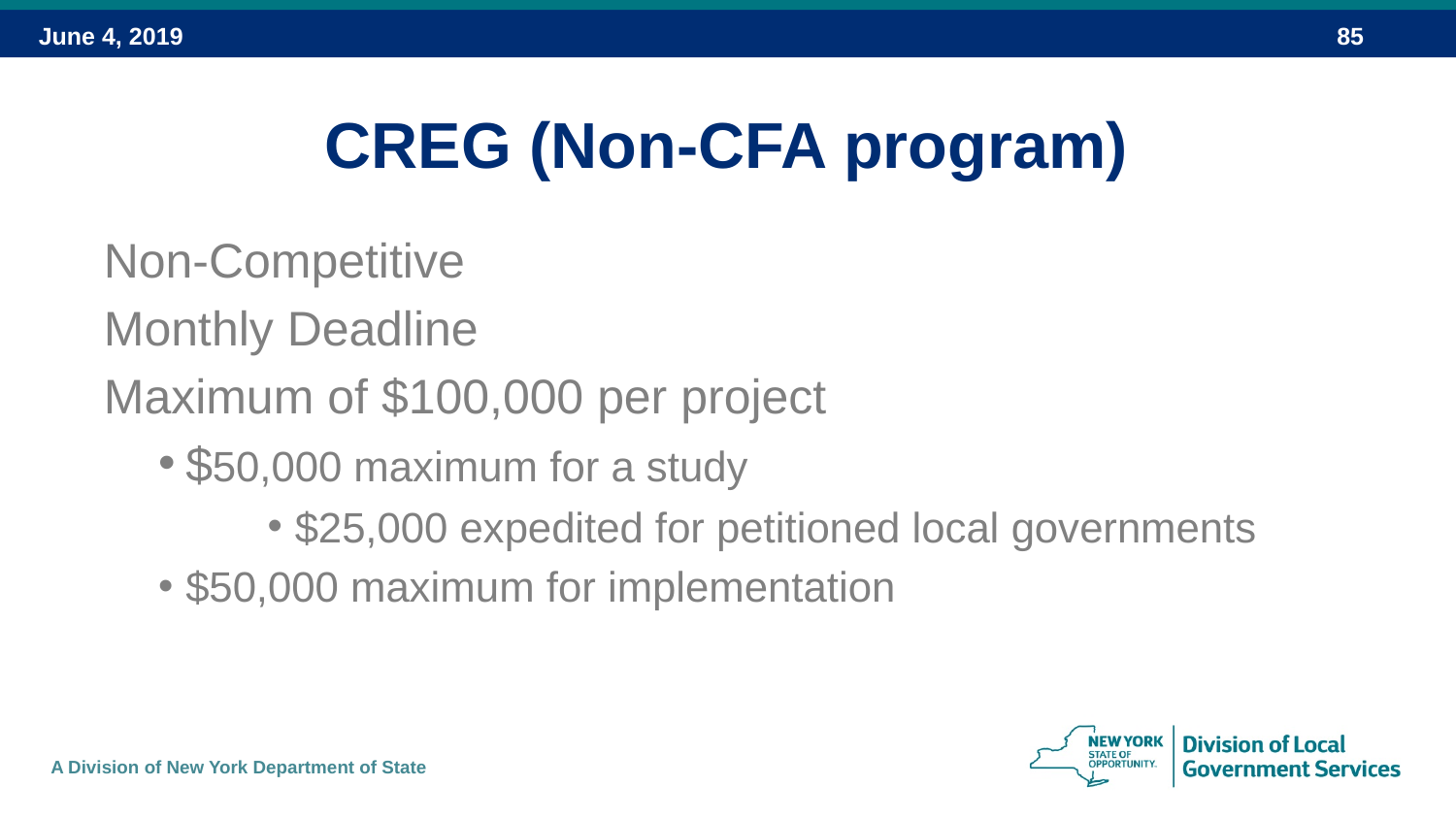

CREG (Non-CFA program)
Non-Competitive
Monthly Deadline
Maximum of $100,000 per project
$50,000 maximum for a study
$25,000 expedited for petitioned local governments
$50,000 maximum for implementation